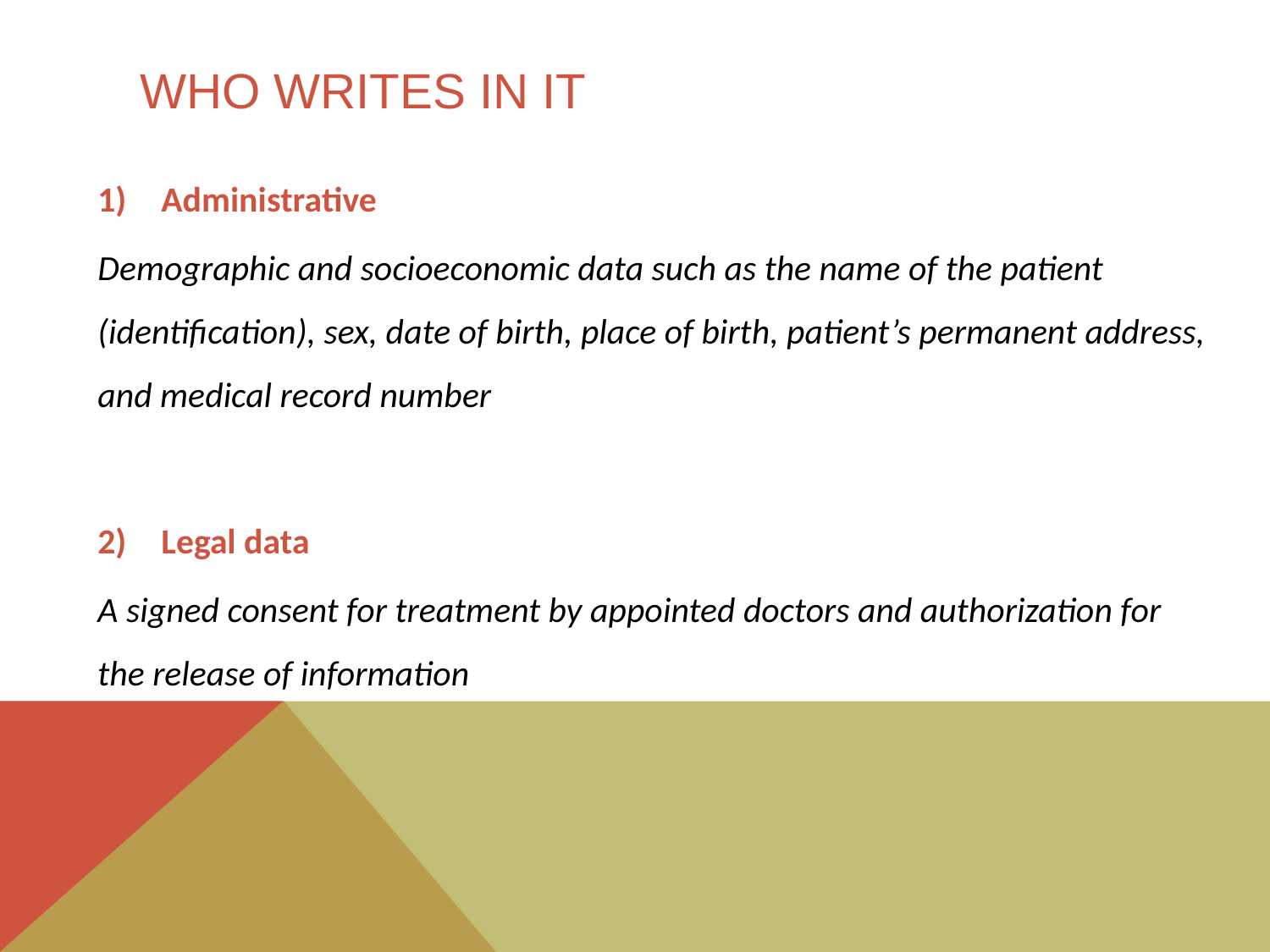

# Who writes in it
Administrative
Demographic and socioeconomic data such as the name of the patient (identification), sex, date of birth, place of birth, patient’s permanent address, and medical record number

Legal data
A signed consent for treatment by appointed doctors and authorization for the release of information